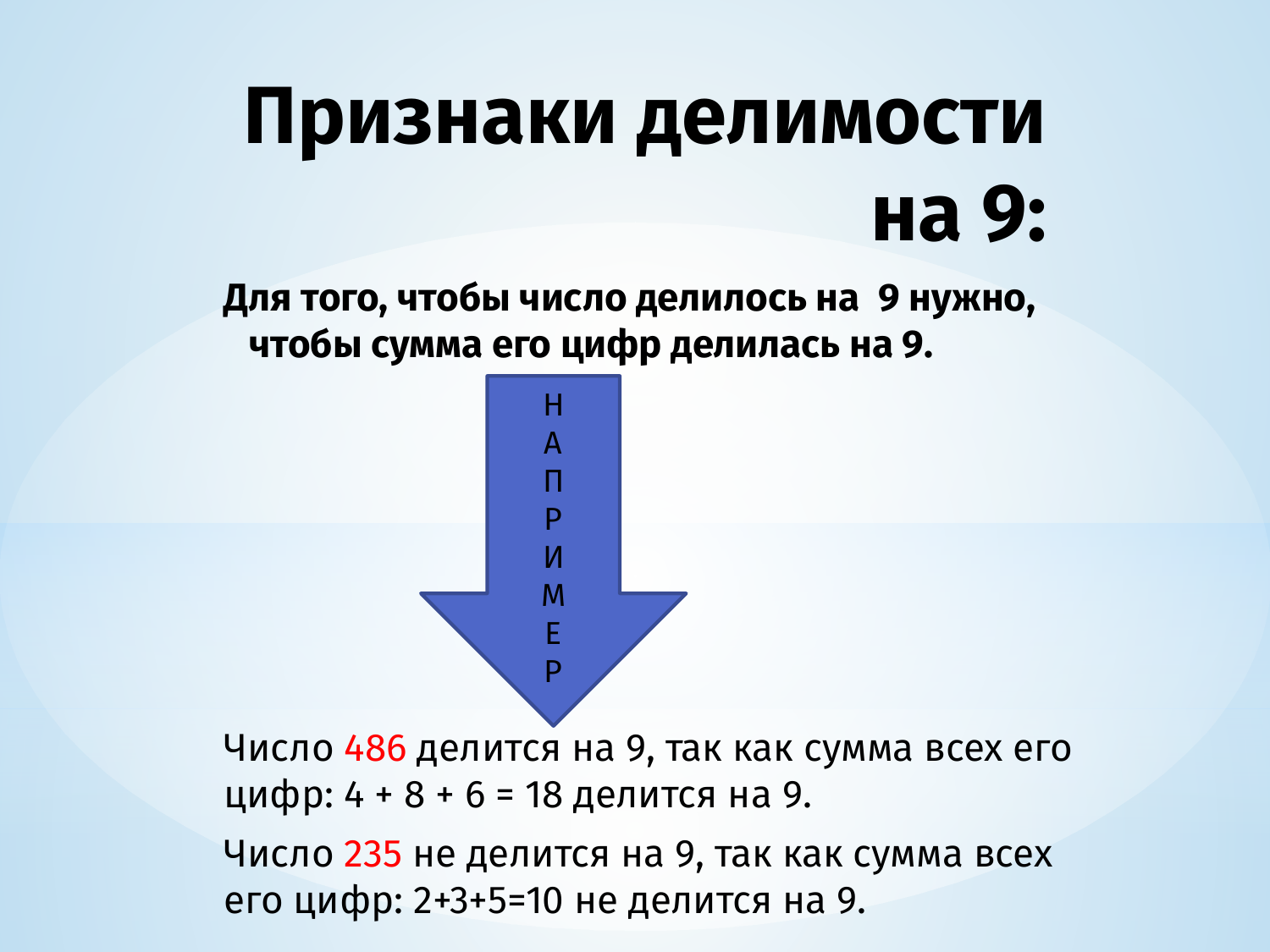

# Признаки делимости на 9:
Для того, чтобы число делилось на  9 нужно, чтобы сумма его цифр делилась на 9.

Число 486 делится на 9, так как сумма всех его цифр: 4 + 8 + 6 = 18 делится на 9.
Число 235 не делится на 9, так как сумма всех его цифр: 2+3+5=10 не делится на 9.

Н
А
П
Р
И
М
Е
Р